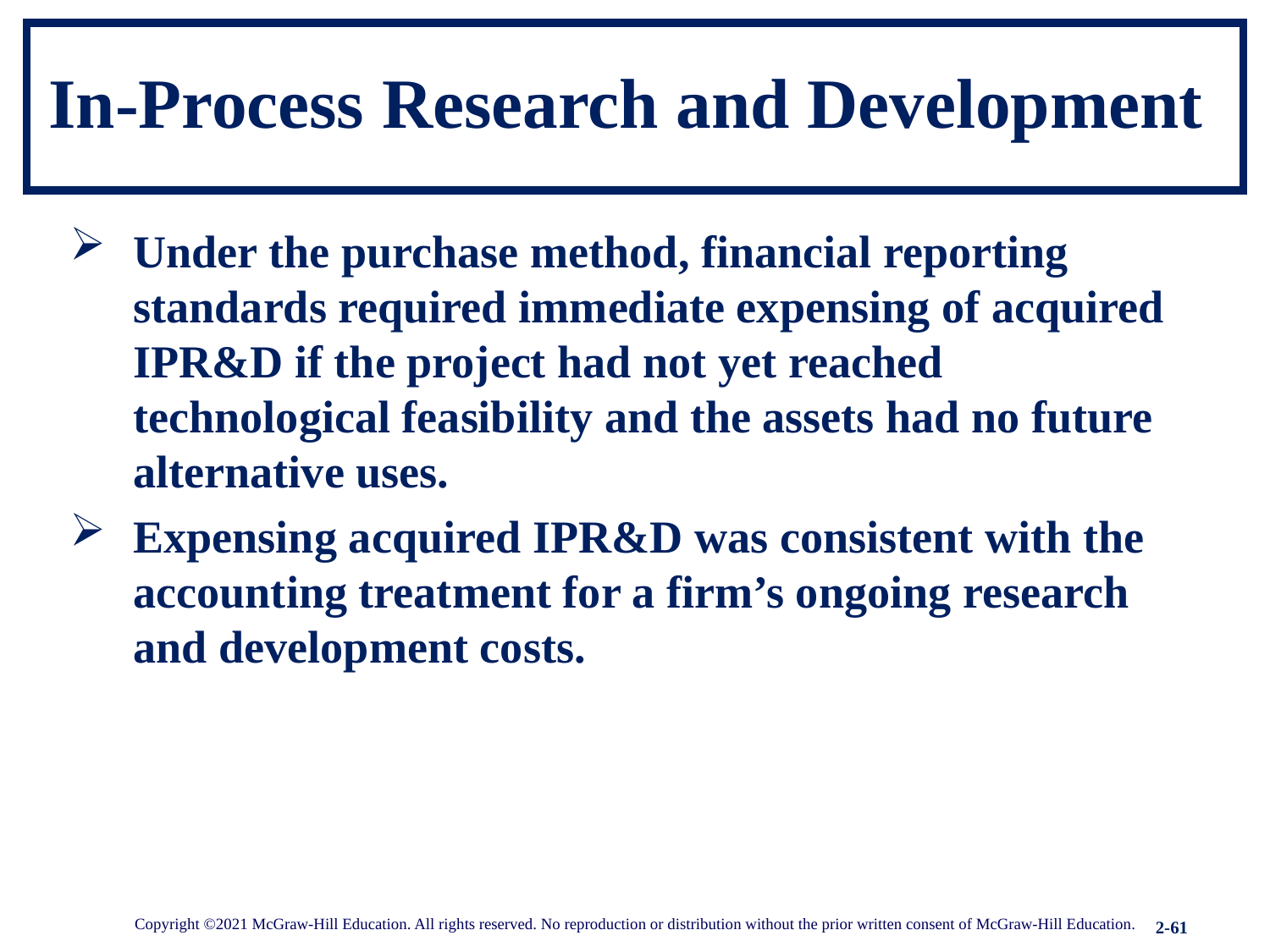

# In-Process Research and Development
Under the purchase method, financial reporting standards required immediate expensing of acquired IPR&D if the project had not yet reached technological feasibility and the assets had no future alternative uses.
Expensing acquired IPR&D was consistent with the accounting treatment for a firm’s ongoing research and development costs.
Copyright ©2021 McGraw-Hill Education. All rights reserved. No reproduction or distribution without the prior written consent of McGraw-Hill Education.
2-61